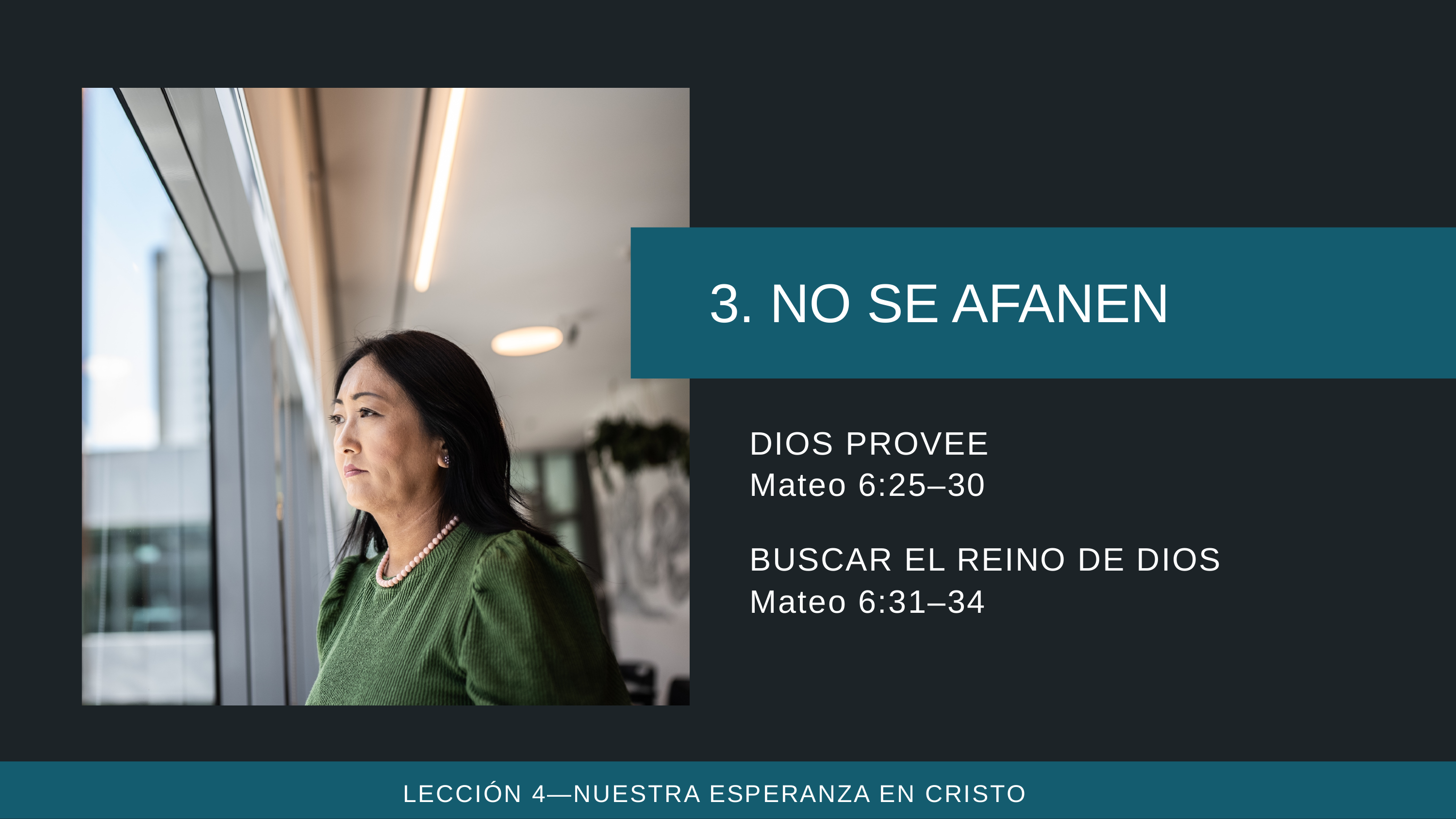

DIOS PROVEE
Mateo 6:25–30
BUSCAR EL REINO DE DIOS
Mateo 6:31–34